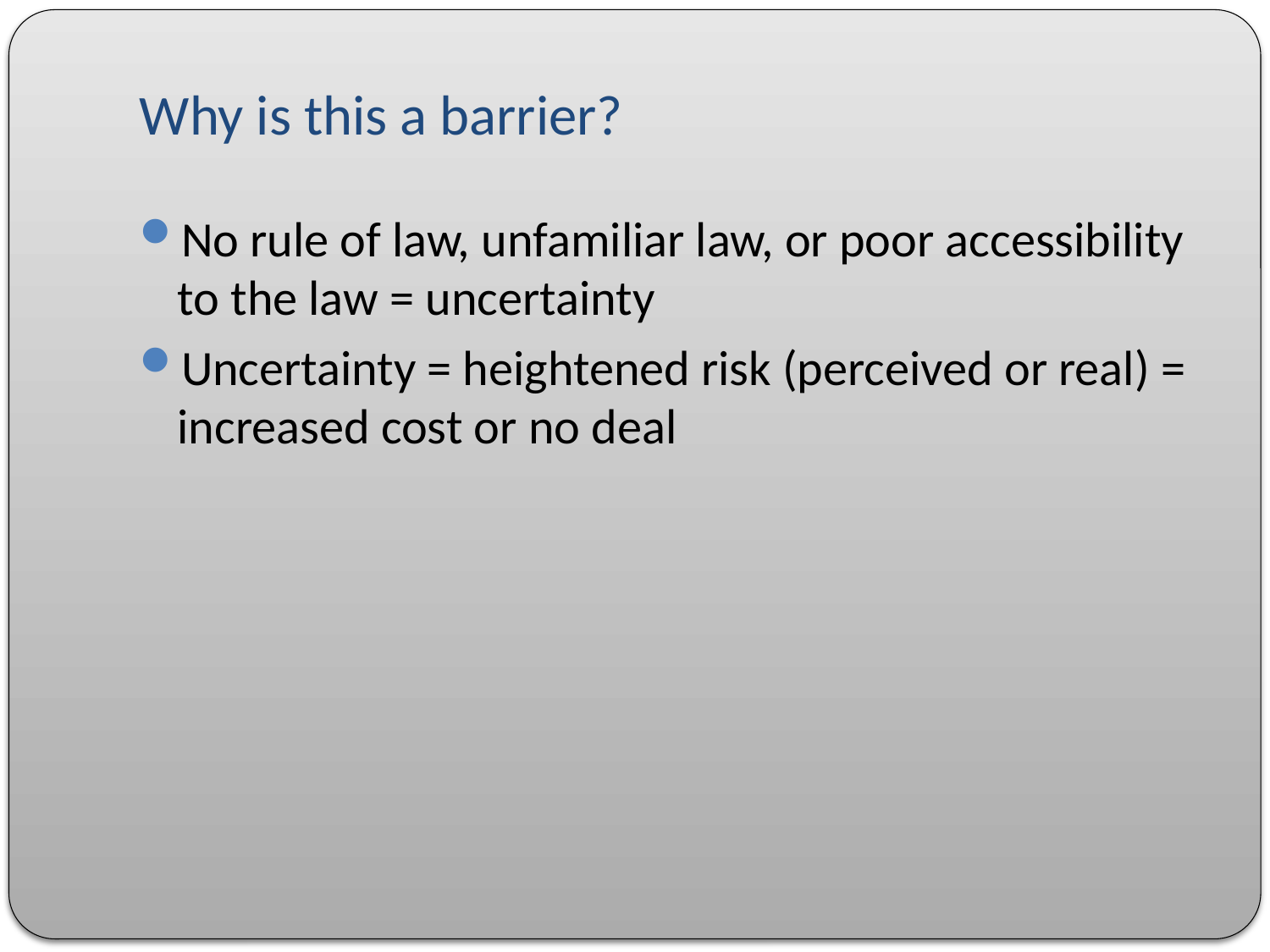

# Why is this a barrier?
No rule of law, unfamiliar law, or poor accessibility to the law = uncertainty
Uncertainty = heightened risk (perceived or real) = increased cost or no deal